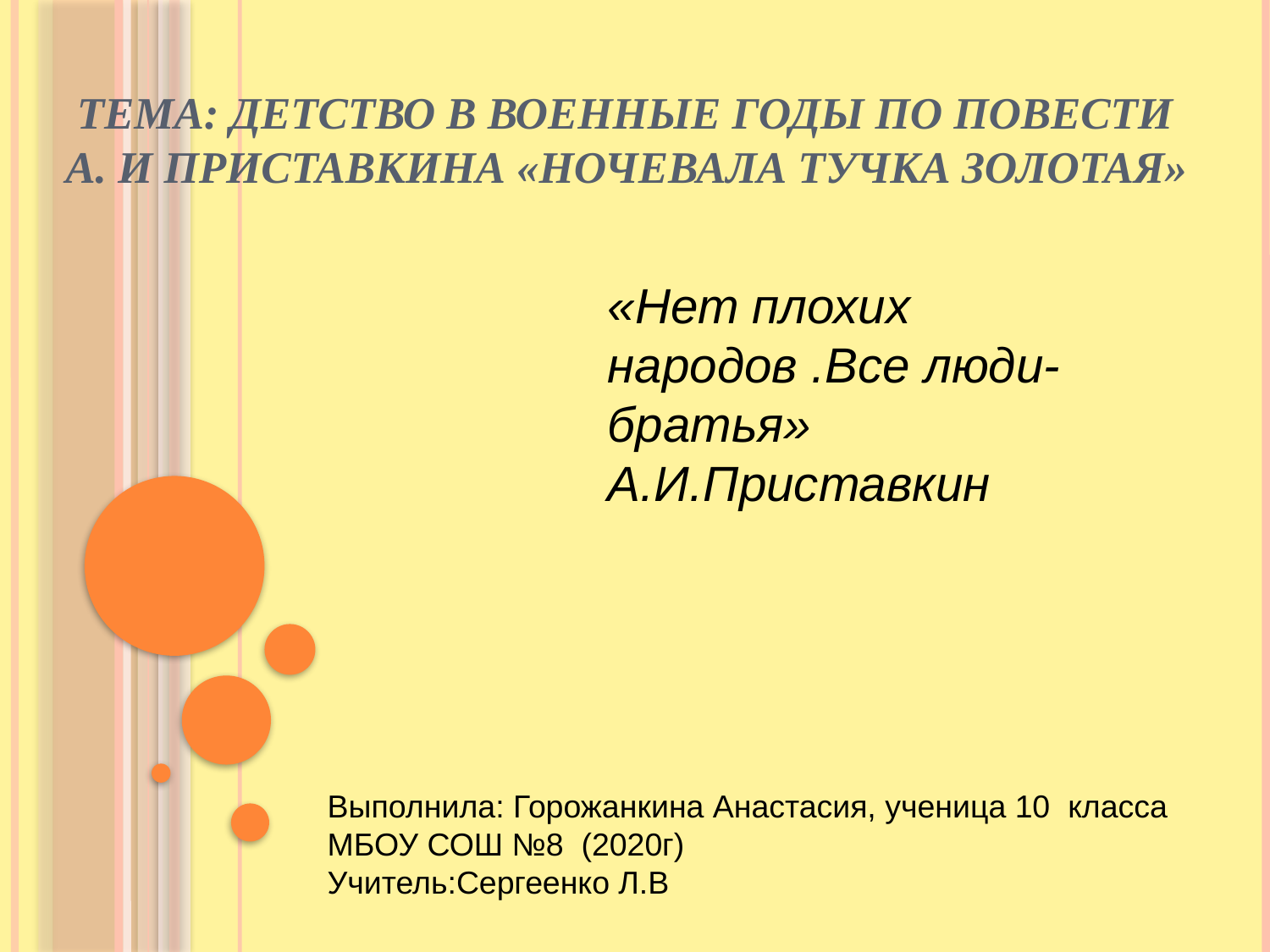

# Тема: детство в военные годы по повести  а. и приставкина «ночевала тучка золотая»

«Нет плохих народов .Все люди-братья»
А.И.Приставкин
Выполнила: Горожанкина Анастасия, ученица 10  класса МБОУ СОШ №8  (2020г)
Учитель:Сергеенко Л.В